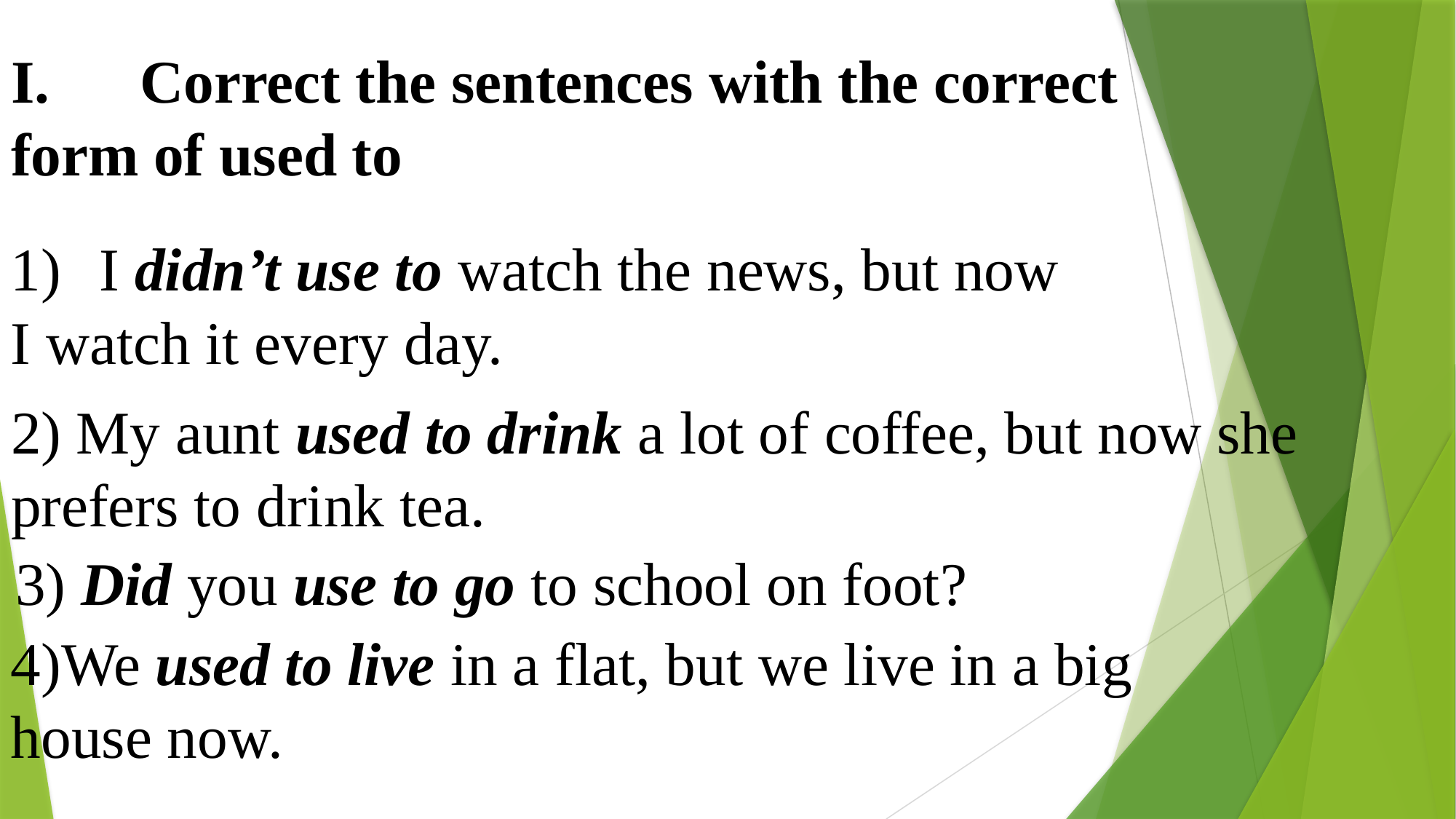

I.      Correct the sentences with the correct form of used to

I didn’t use to watch the news, but now
I watch it every day.
2) My aunt used to drink a lot of coffee, but now she prefers to drink tea.

3) Did you use to go to school on foot?

4)We used to live in a flat, but we live in a big house now.